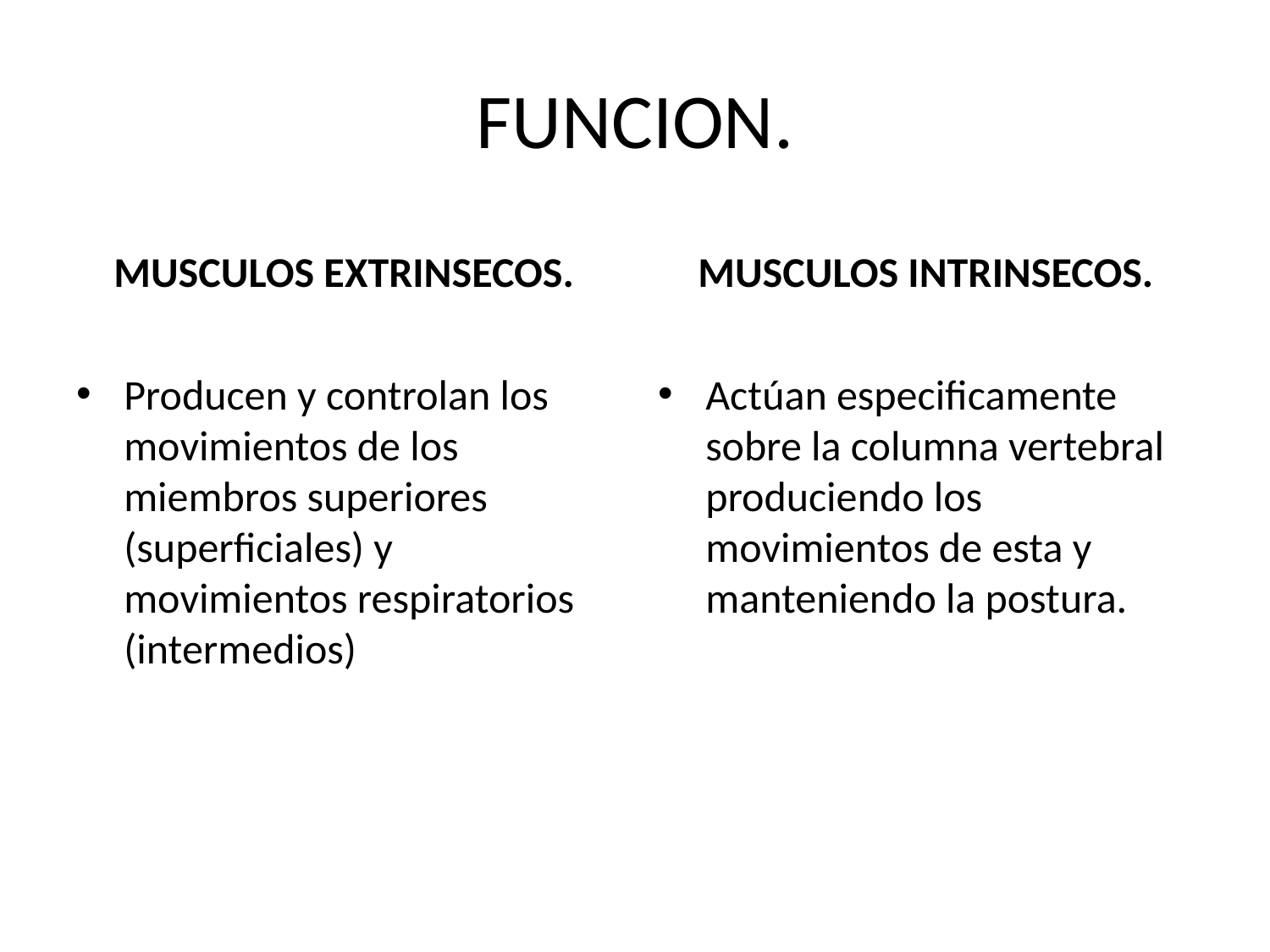

# FUNCION.
MUSCULOS EXTRINSECOS.
MUSCULOS INTRINSECOS.

Producen y controlan los movimientos de los miembros superiores (superficiales) y movimientos respiratorios (intermedios)

Actúan especificamente sobre la columna vertebral  produciendo los movimientos de esta y manteniendo la postura.